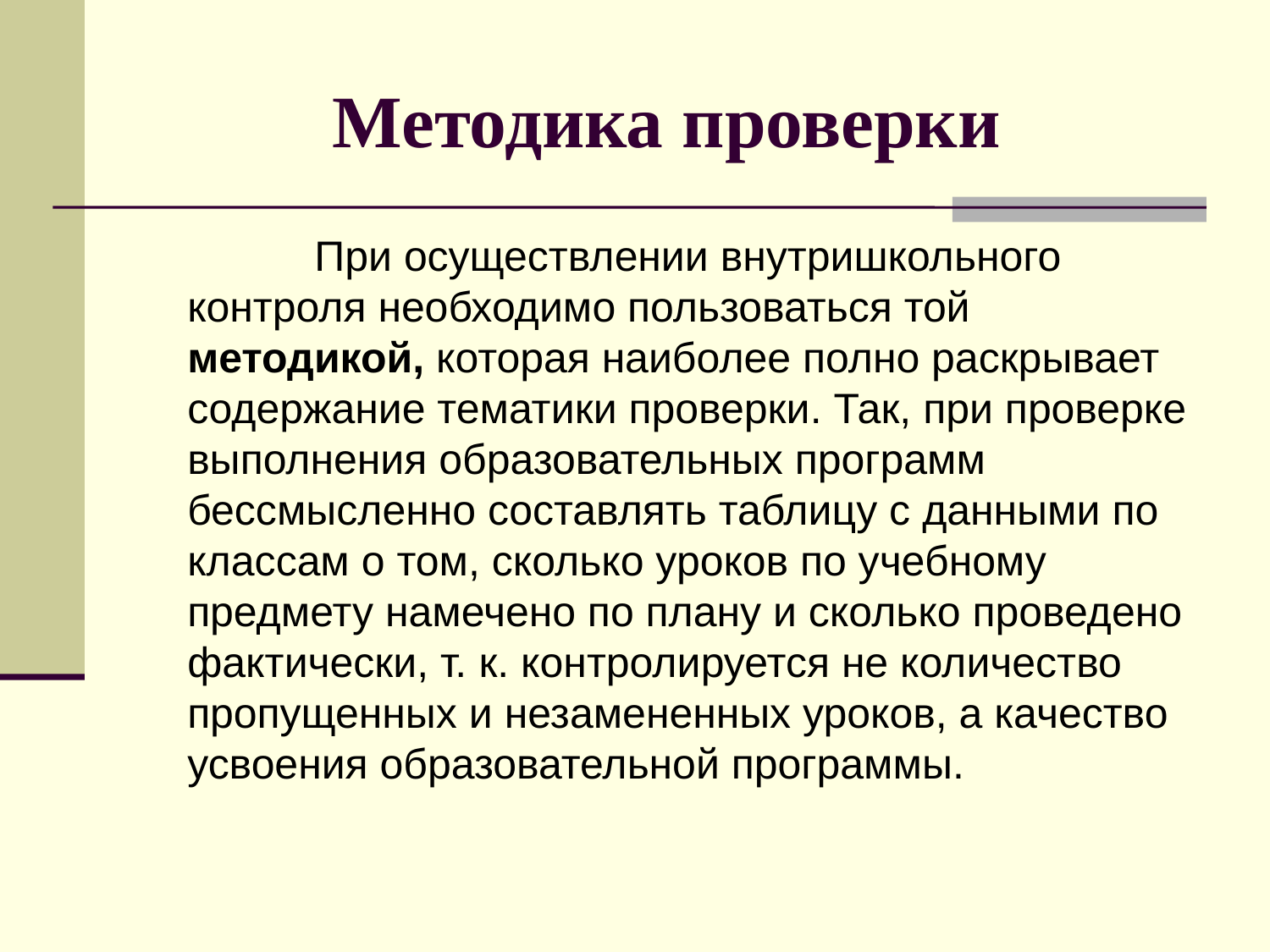

# Методика проверки
		При осуществлении внутришкольного контроля необходимо пользоваться той методикой, которая наиболее полно раскрывает содержание тематики проверки. Так, при проверке выполнения образовательных программ бессмысленно составлять таблицу с данными по классам о том, сколько уроков по учебному предмету намечено по плану и сколько проведено фактически, т. к. контролируется не количество пропущенных и незамененных уроков, а качество усвоения образовательной программы.